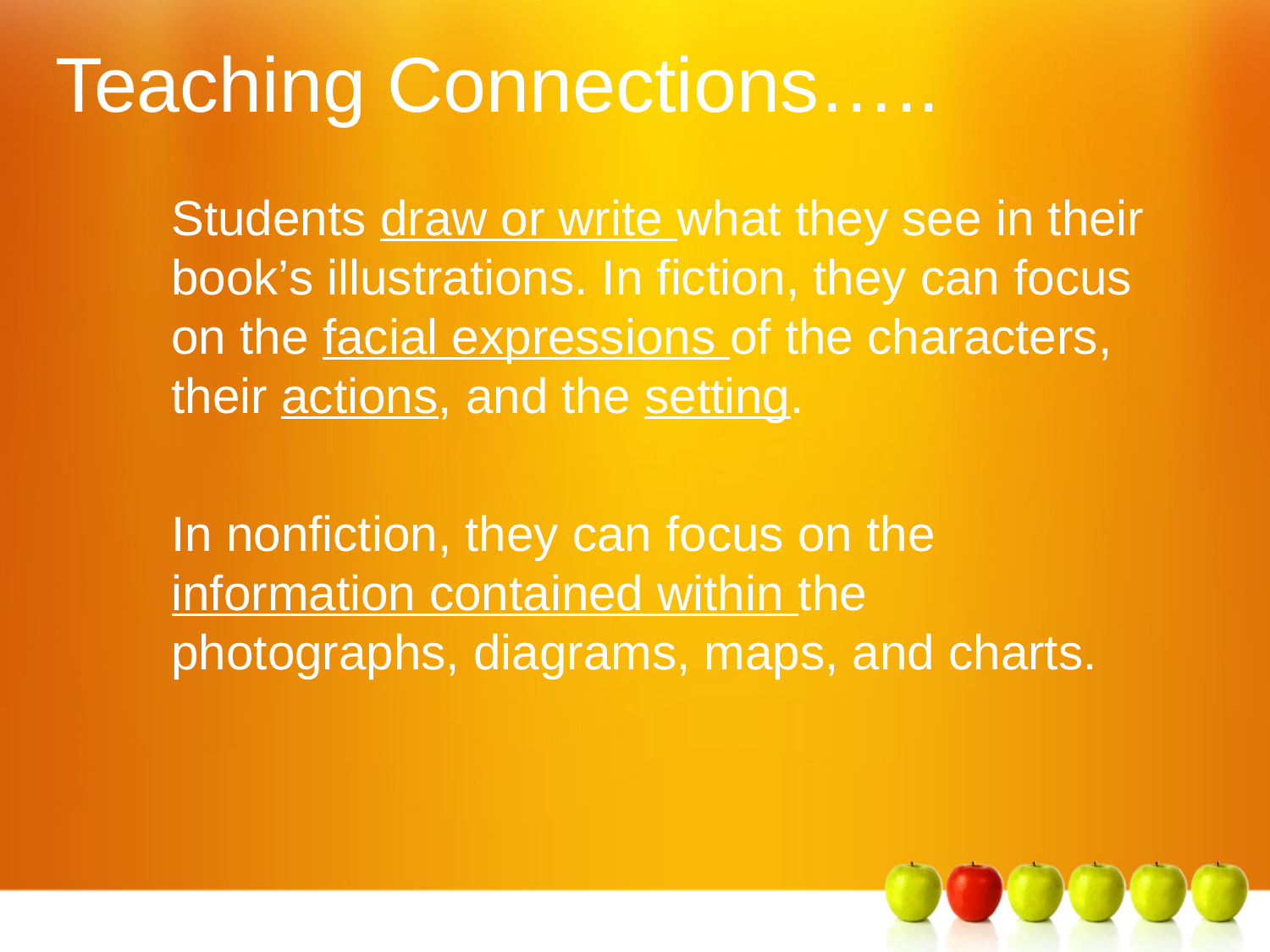

# Teaching Connections…..
Students draw or write what they see in their book’s illustrations. In fiction, they can focus on the facial expressions of the characters, their actions, and the setting.

In nonfiction, they can focus on the information contained within the photographs, diagrams, maps, and charts.